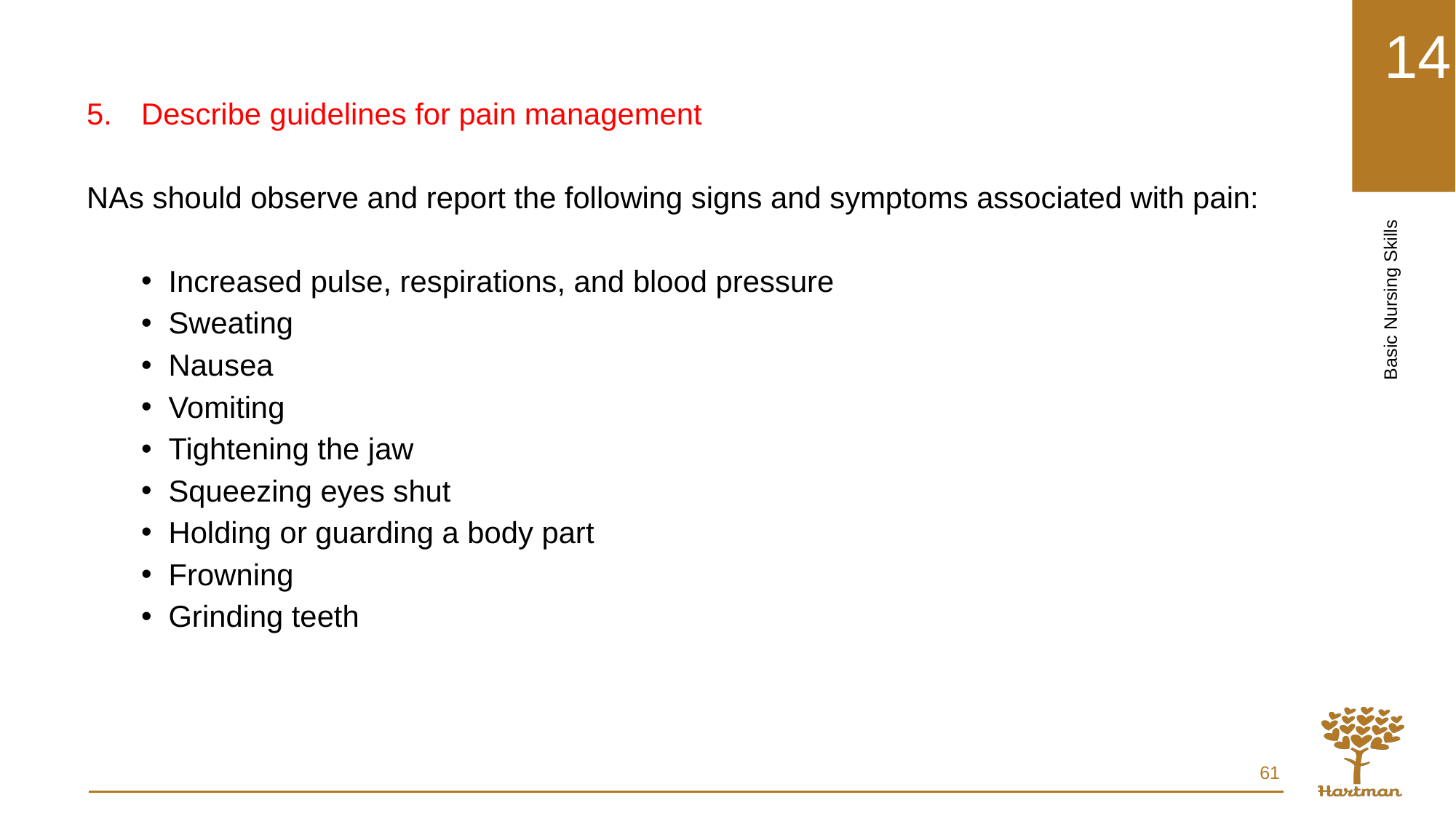

Describe guidelines for pain management

NAs should observe and report the following signs and symptoms associated with pain:

Increased pulse, respirations, and blood pressure
Sweating
Nausea
Vomiting
Tightening the jaw
Squeezing eyes shut
Holding or guarding a body part
Frowning
Grinding teeth
61